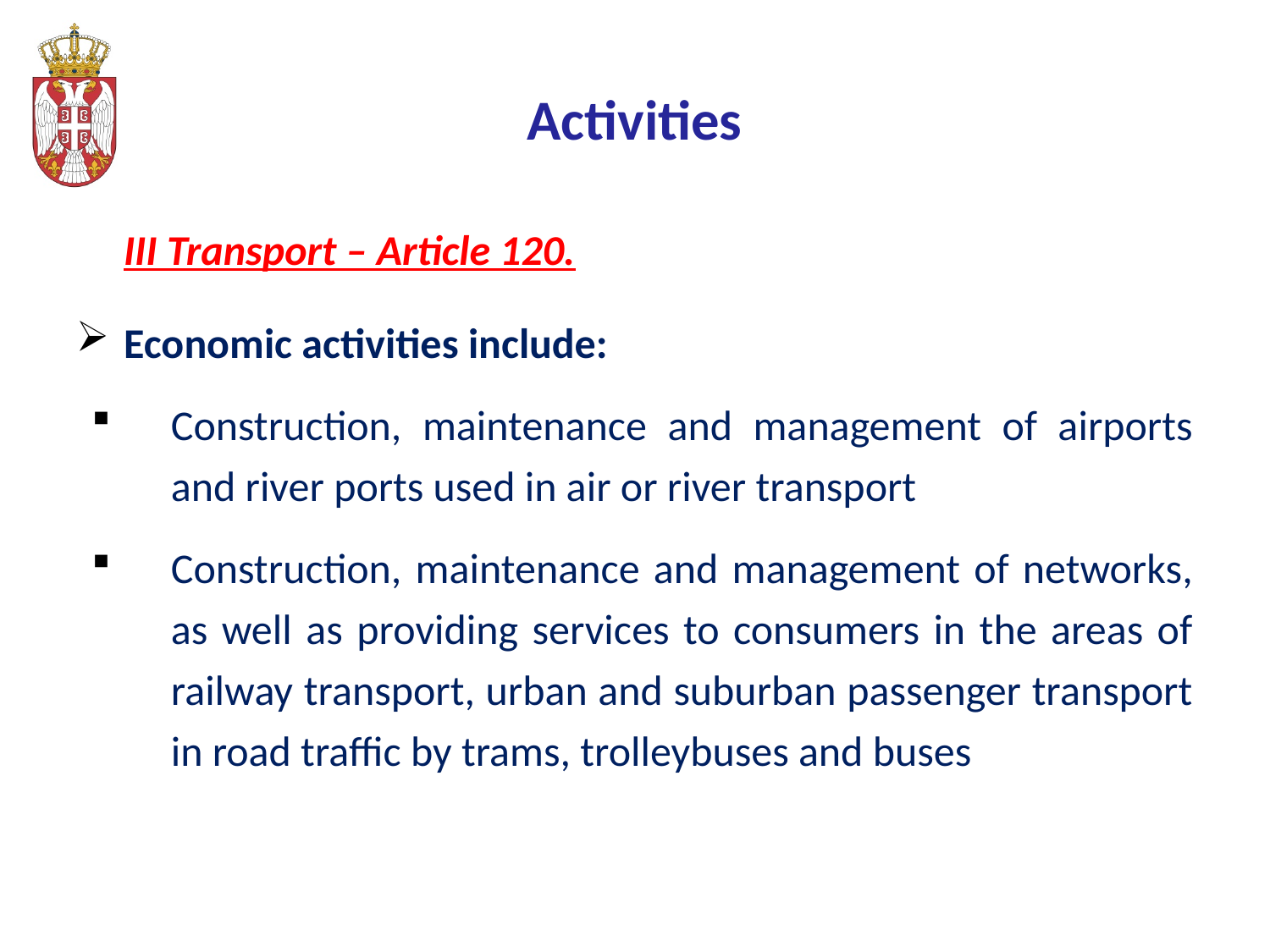

# Activities
	III Transport – Article 120.
Economic activities include:
Construction, maintenance and management of airports and river ports used in air or river transport
Construction, maintenance and management of networks, as well as providing services to consumers in the areas of railway transport, urban and suburban passenger transport in road traffic by trams, trolleybuses and buses